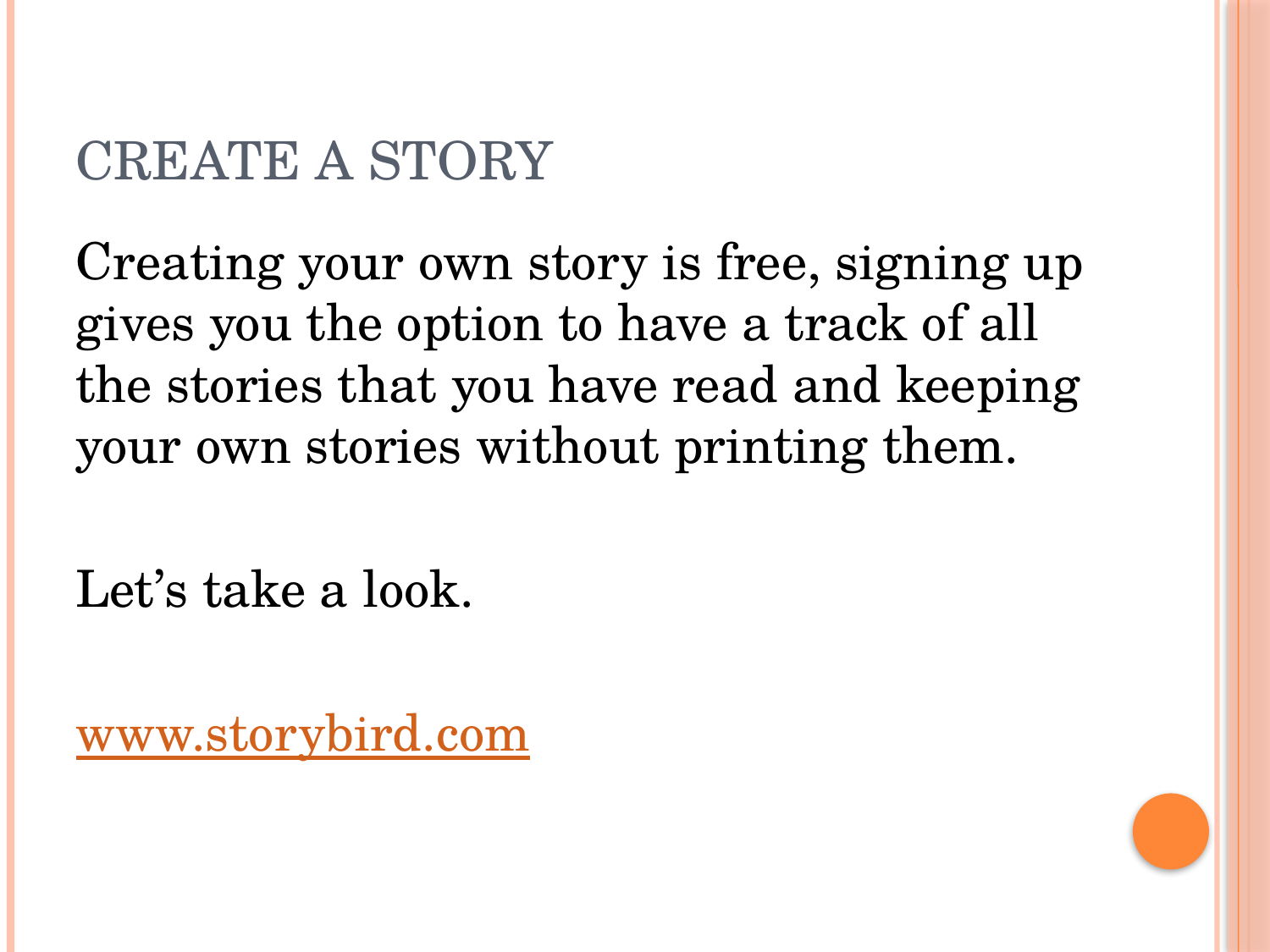

# Create a Story
Creating your own story is free, signing up gives you the option to have a track of all the stories that you have read and keeping your own stories without printing them.

Let’s take a look.

www.storybird.com